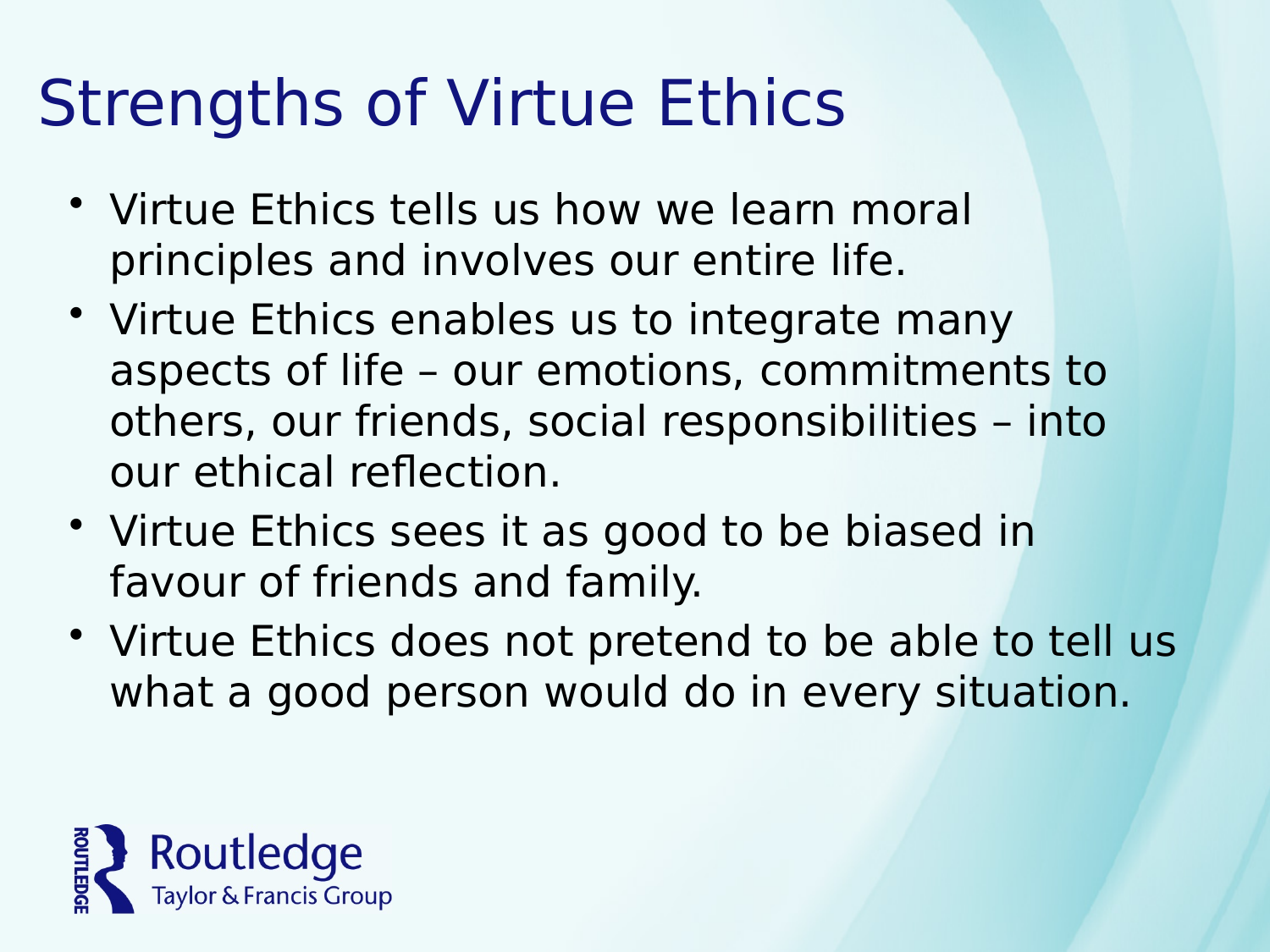

# Strengths of Virtue Ethics
Virtue Ethics tells us how we learn moral principles and involves our entire life.
Virtue Ethics enables us to integrate many aspects of life – our emotions, commitments to others, our friends, social responsibilities – into our ethical reflection.
Virtue Ethics sees it as good to be biased in favour of friends and family.
Virtue Ethics does not pretend to be able to tell us what a good person would do in every situation.